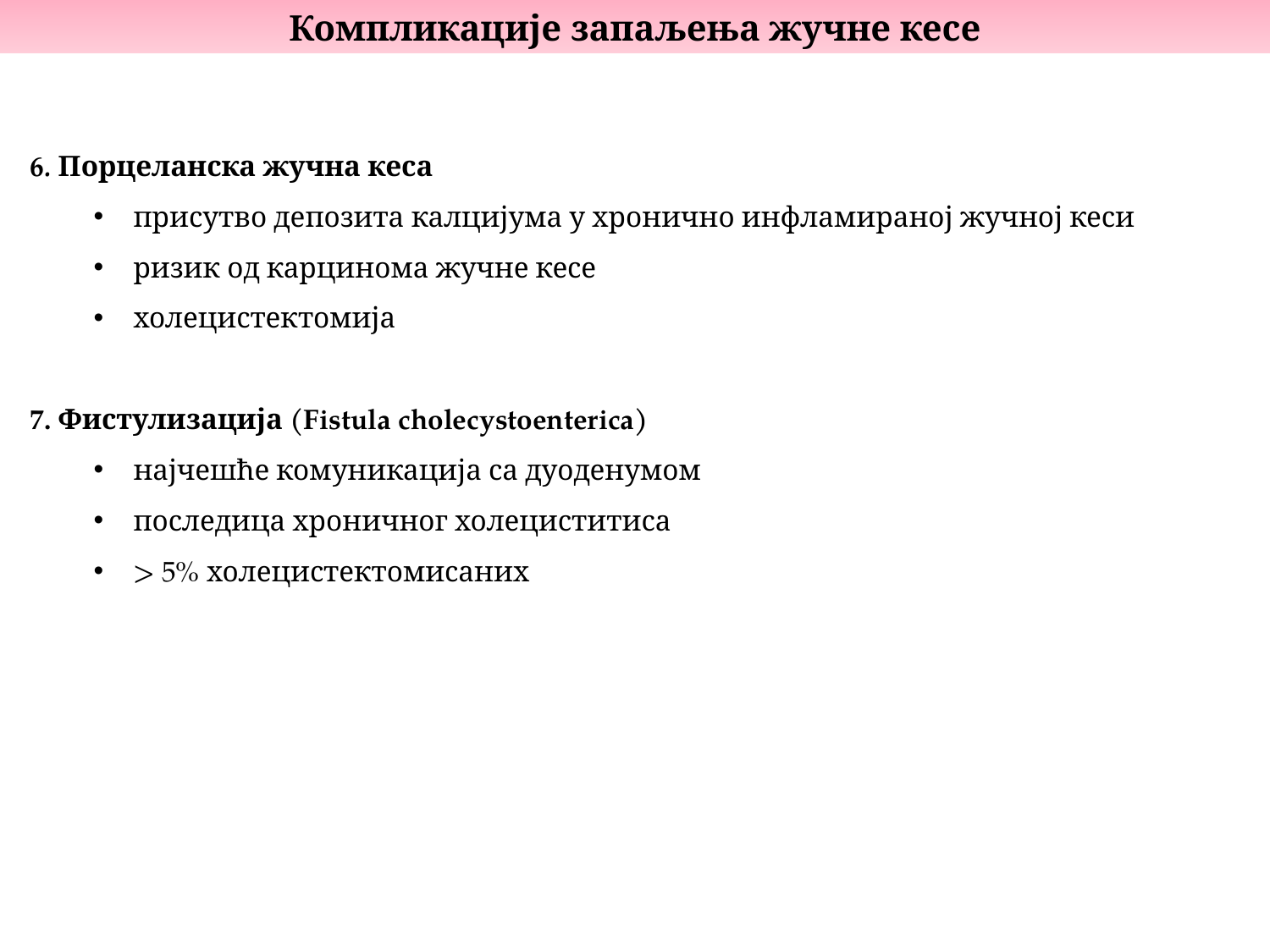

Компликације запаљења жучне кесе
6. Порцеланска жучна кеса
присутво депозита калцијума у хронично инфламираној жучној кеси
ризик од карцинома жучне кесе
холецистектомија

7. Фистулизација (Fistula cholecystoenterica)
најчешће комуникација са дуоденумом
последица хроничног холециститиса
> 5% холецистектомисаних